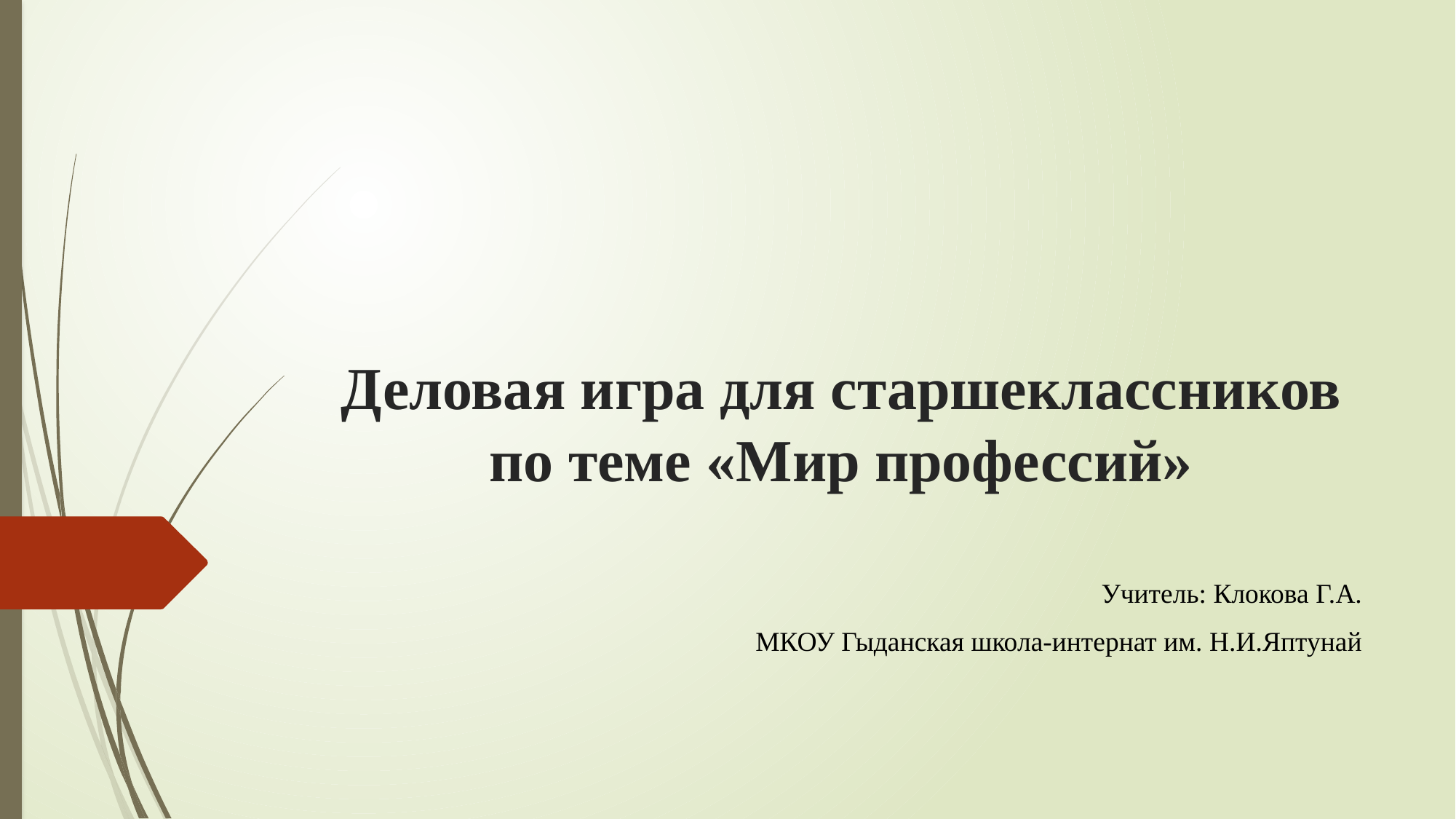

# Деловая игра для старшеклассников по теме «Мир профессий»
Учитель: Клокова Г.А.
МКОУ Гыданская школа-интернат им. Н.И.Яптунай